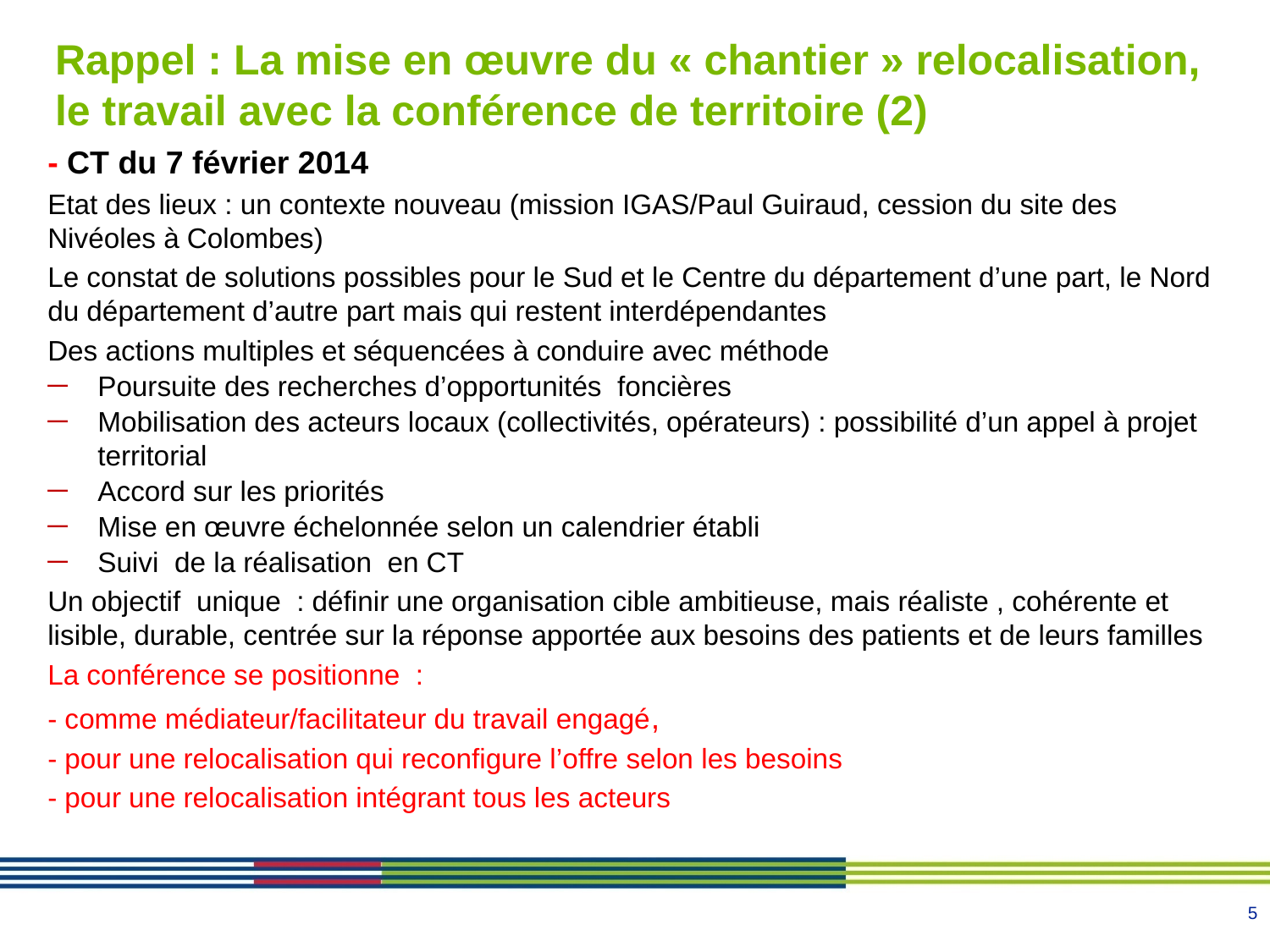

# Rappel : La mise en œuvre du « chantier » relocalisation, le travail avec la conférence de territoire (2)
- CT du 7 février 2014
Etat des lieux : un contexte nouveau (mission IGAS/Paul Guiraud, cession du site des Nivéoles à Colombes)
Le constat de solutions possibles pour le Sud et le Centre du département d’une part, le Nord du département d’autre part mais qui restent interdépendantes
Des actions multiples et séquencées à conduire avec méthode
Poursuite des recherches d’opportunités  foncières
Mobilisation des acteurs locaux (collectivités, opérateurs) : possibilité d’un appel à projet territorial
Accord sur les priorités
Mise en œuvre échelonnée selon un calendrier établi
Suivi  de la réalisation  en CT
Un objectif  unique  : définir une organisation cible ambitieuse, mais réaliste , cohérente et lisible, durable, centrée sur la réponse apportée aux besoins des patients et de leurs familles
La conférence se positionne  :
- comme médiateur/facilitateur du travail engagé,
- pour une relocalisation qui reconfigure l’offre selon les besoins
- pour une relocalisation intégrant tous les acteurs